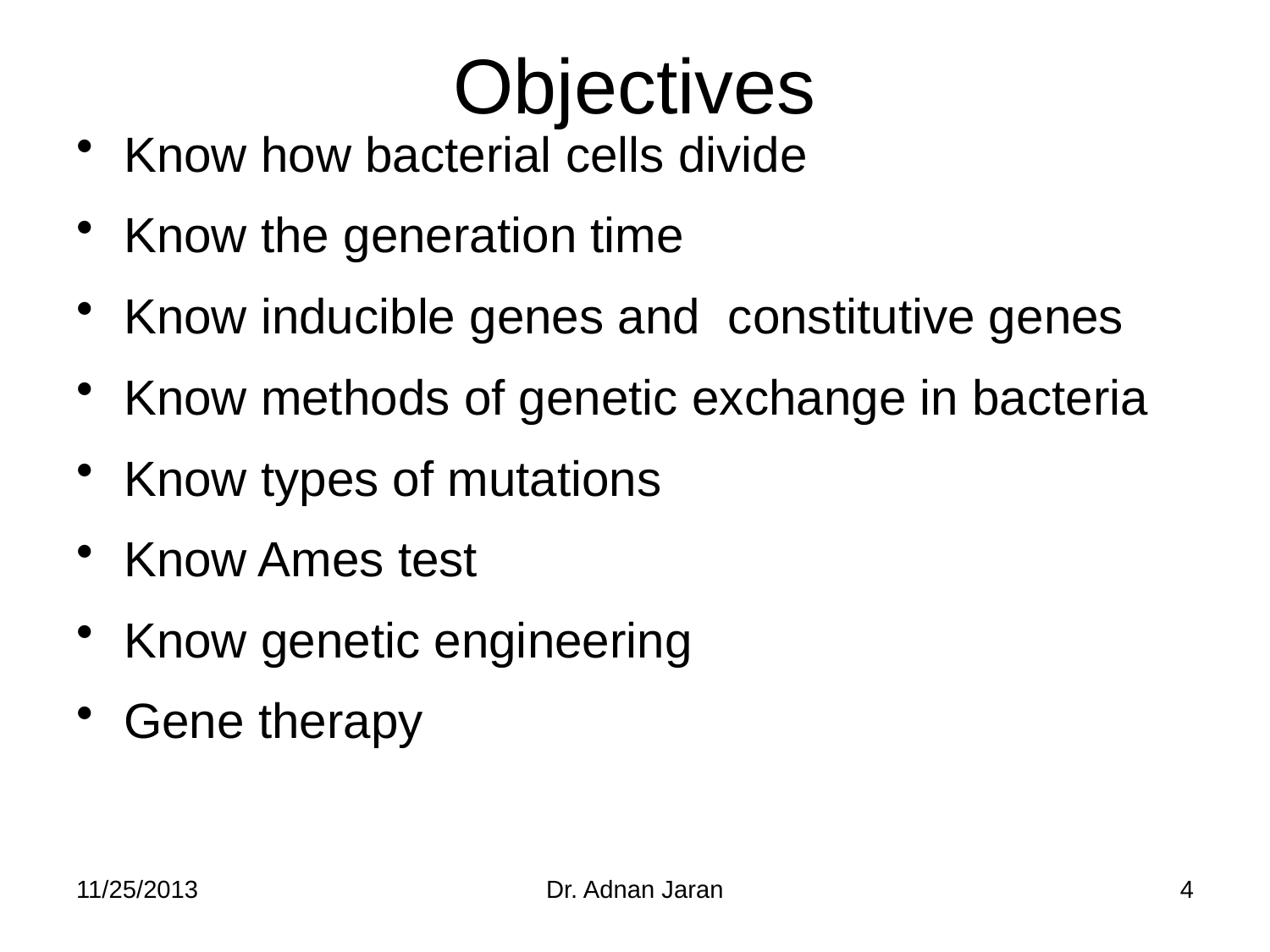

# Objectives
Know how bacterial cells divide
Know the generation time
Know inducible genes and  constitutive genes
Know methods of genetic exchange in bacteria
Know types of mutations
Know Ames test
Know genetic engineering
Gene therapy

11/25/2013
Dr. Adnan Jaran
4